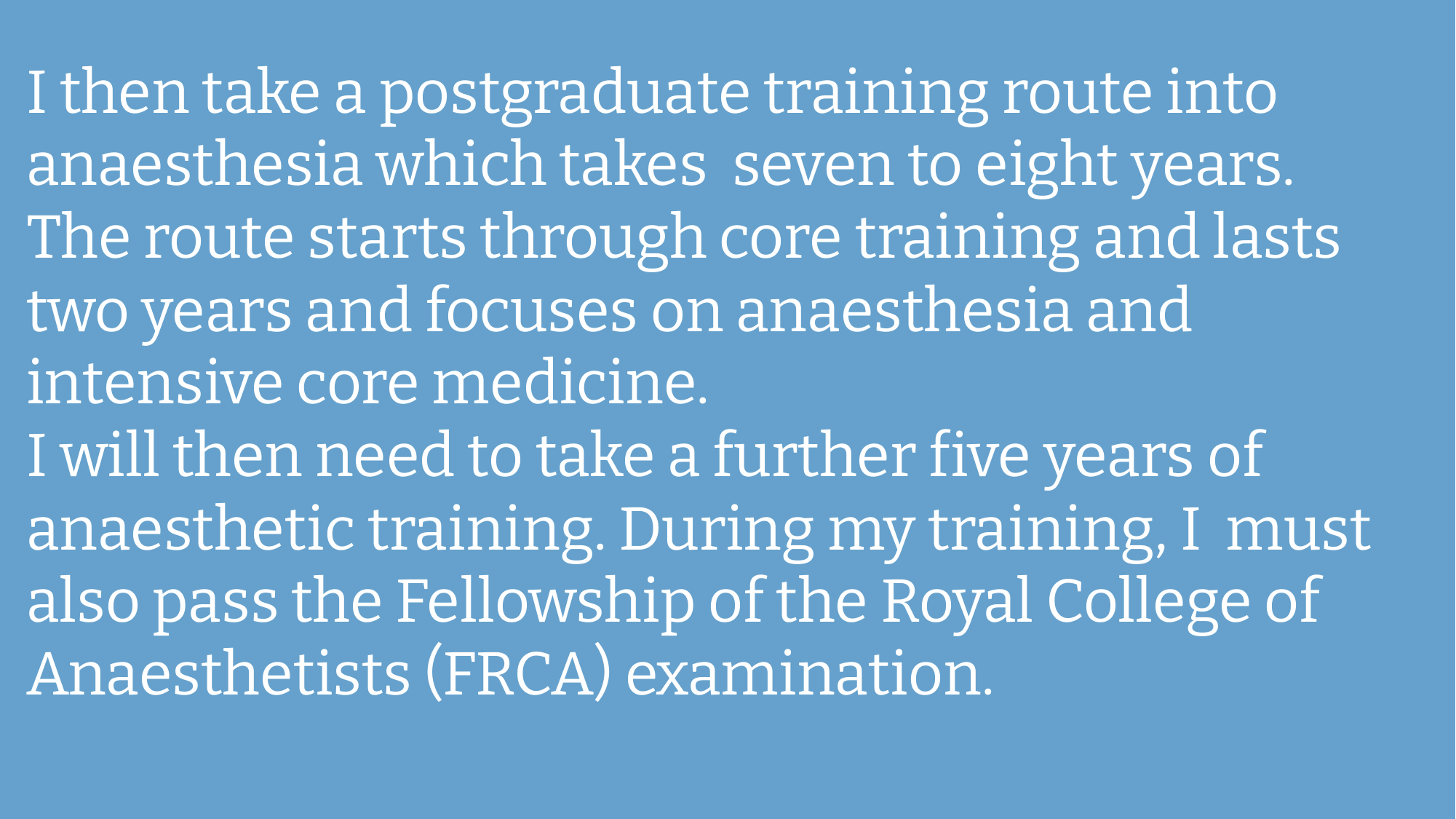

I then take a postgraduate training route into anaesthesia which takes  seven to eight years.
The route starts through core training and lasts two years and focuses on anaesthesia and intensive core medicine.
I will then need to take a further five years of anaesthetic training. During my training, I  must also pass the Fellowship of the Royal College of Anaesthetists (FRCA) examination.